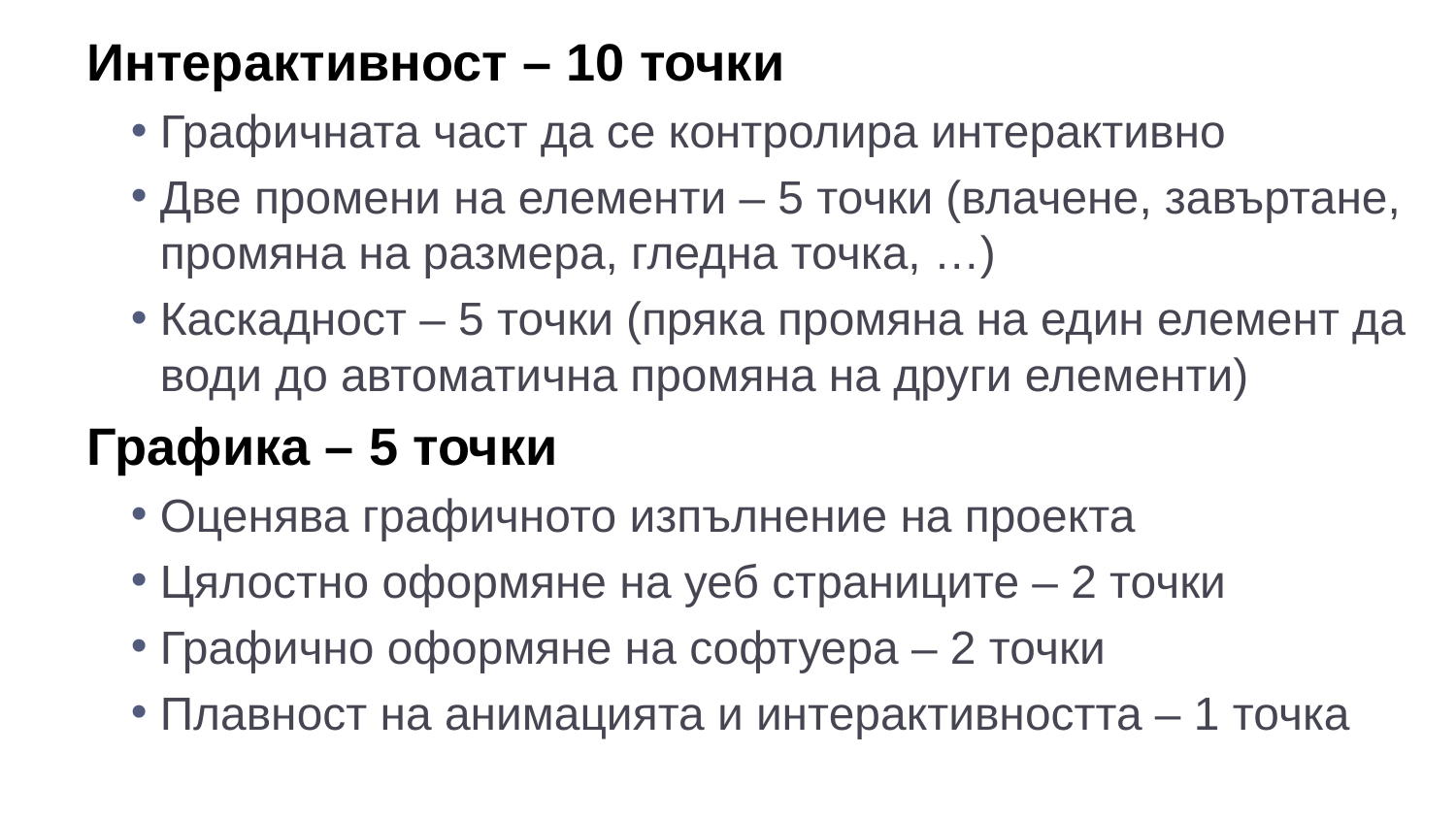

Интерактивност – 10 точки
Графичната част да се контролира интерактивно
Две промени на елементи – 5 точки (влачене, завъртане, промяна на размера, гледна точка, …)
Каскадност – 5 точки (пряка промяна на един елемент да води до автоматична промяна на други елементи)
Графика – 5 точки
Оценява графичното изпълнение на проекта
Цялостно оформяне на уеб страниците – 2 точки
Графично оформяне на софтуера – 2 точки
Плавност на анимацията и интерактивността – 1 точка